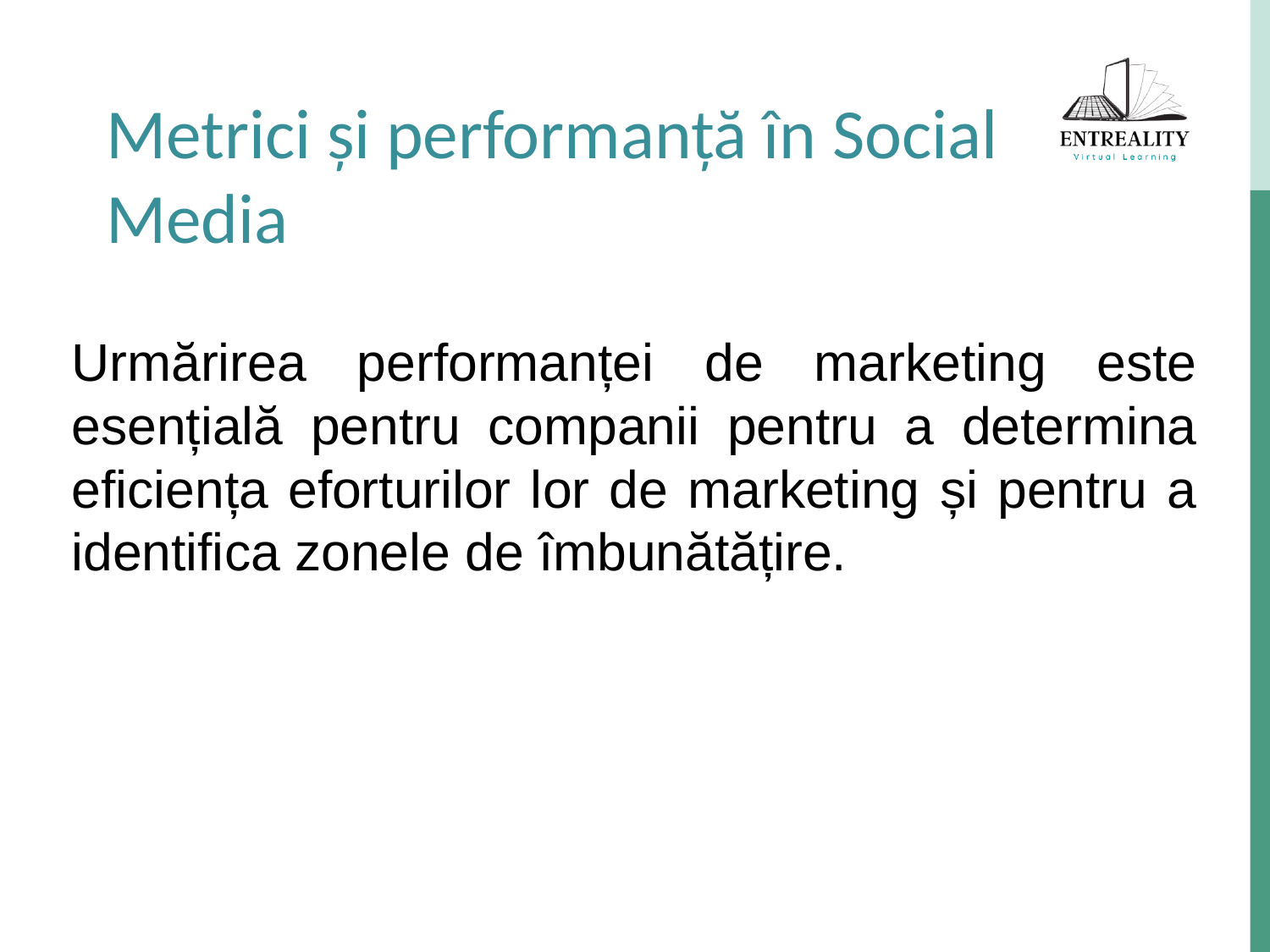

Metrici și performanță în Social Media

Urmărirea performanței de marketing este esențială pentru companii pentru a determina eficiența eforturilor lor de marketing și pentru a identifica zonele de îmbunătățire.